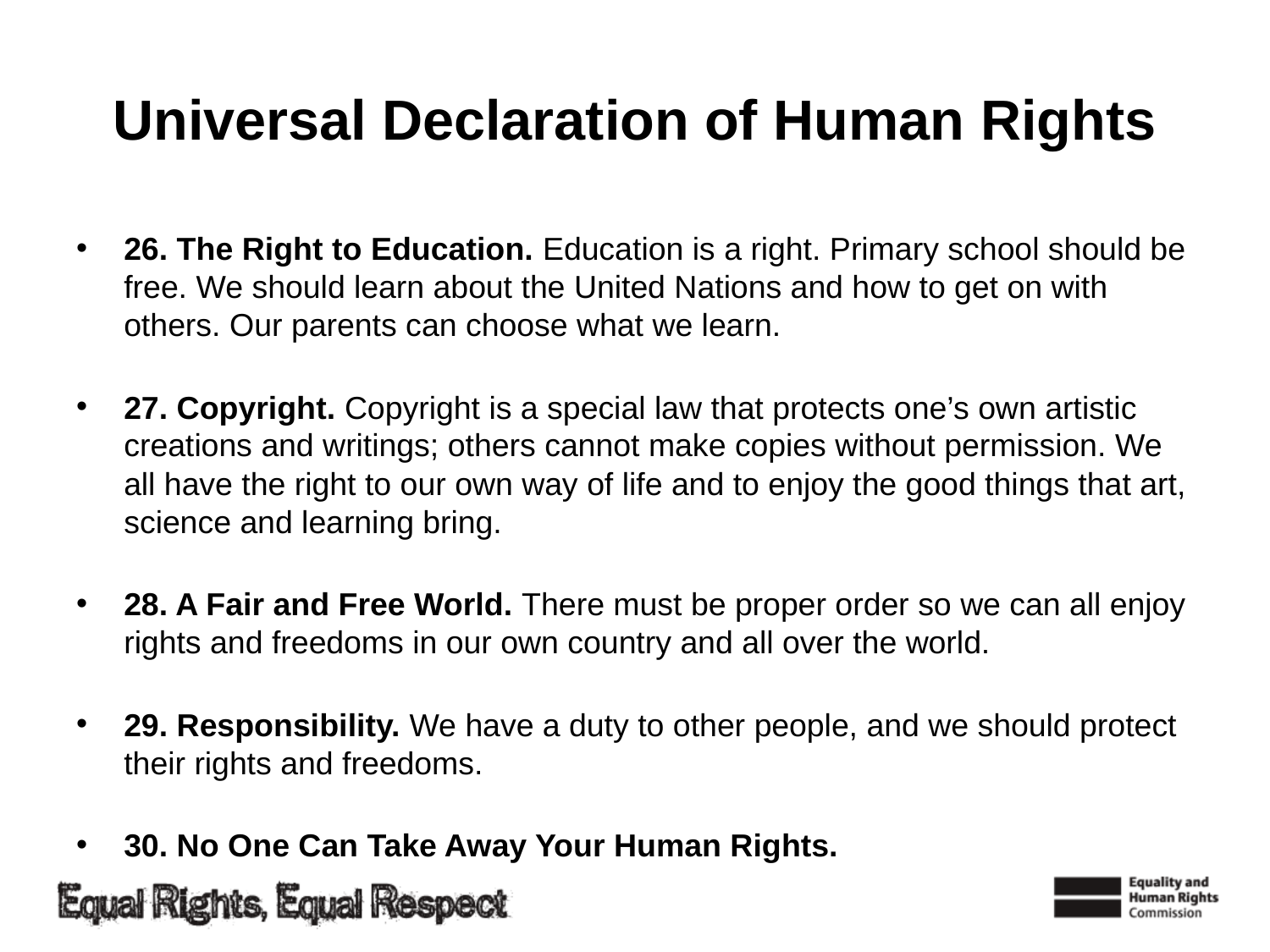

# Universal Declaration of Human Rights
26. The Right to Education. Education is a right. Primary school should be free. We should learn about the United Nations and how to get on with others. Our parents can choose what we learn.
27. Copyright. Copyright is a special law that protects one’s own artistic creations and writings; others cannot make copies without permission. We all have the right to our own way of life and to enjoy the good things that art, science and learning bring.
28. A Fair and Free World. There must be proper order so we can all enjoy rights and freedoms in our own country and all over the world.
29. Responsibility. We have a duty to other people, and we should protect their rights and freedoms.
30. No One Can Take Away Your Human Rights.